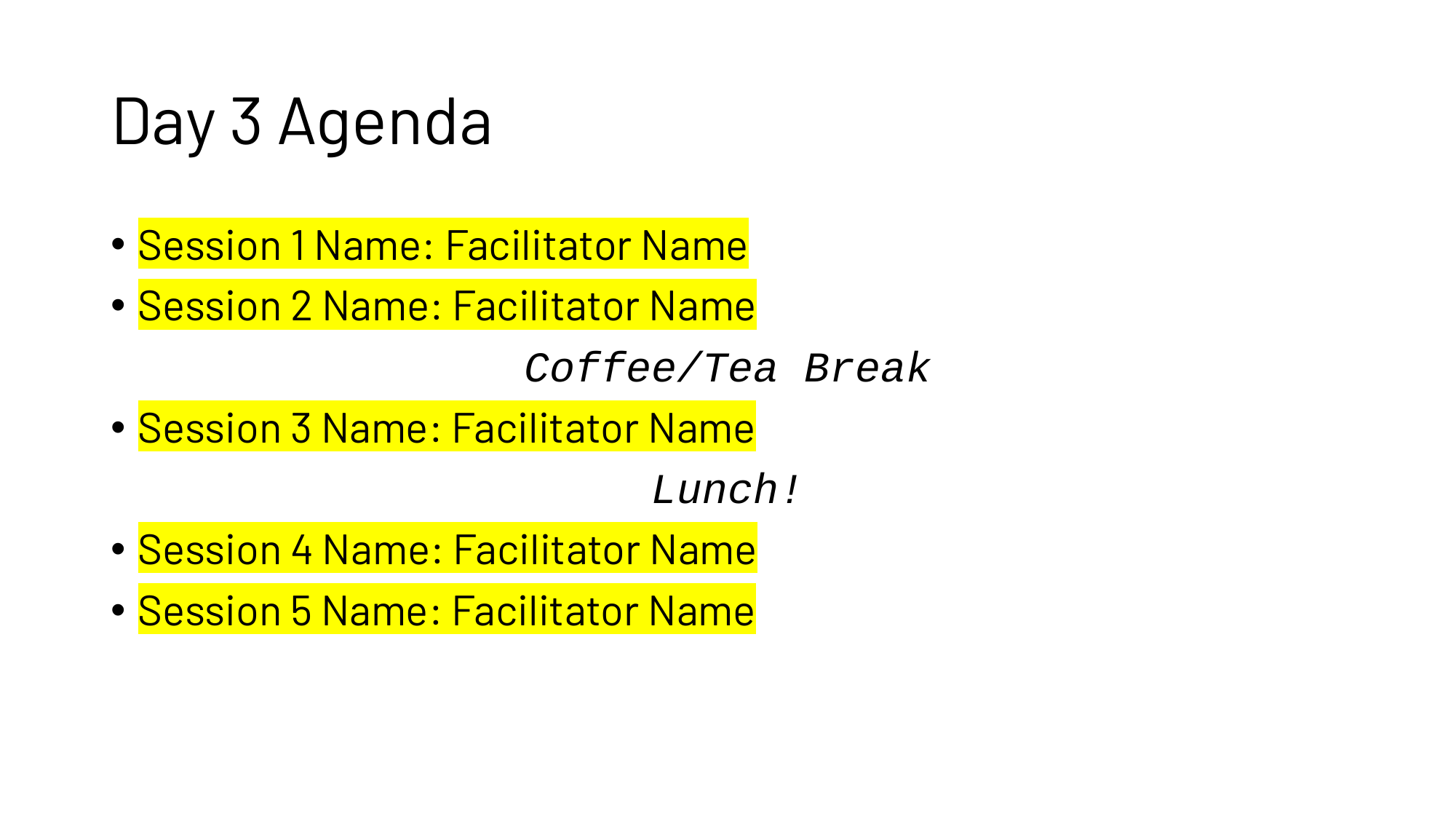

# Day 3 Agenda
Session 1 Name: Facilitator Name
Session 2 Name: Facilitator Name
Coffee/Tea Break
Session 3 Name: Facilitator Name
Lunch!
Session 4 Name: Facilitator Name
Session 5 Name: Facilitator Name